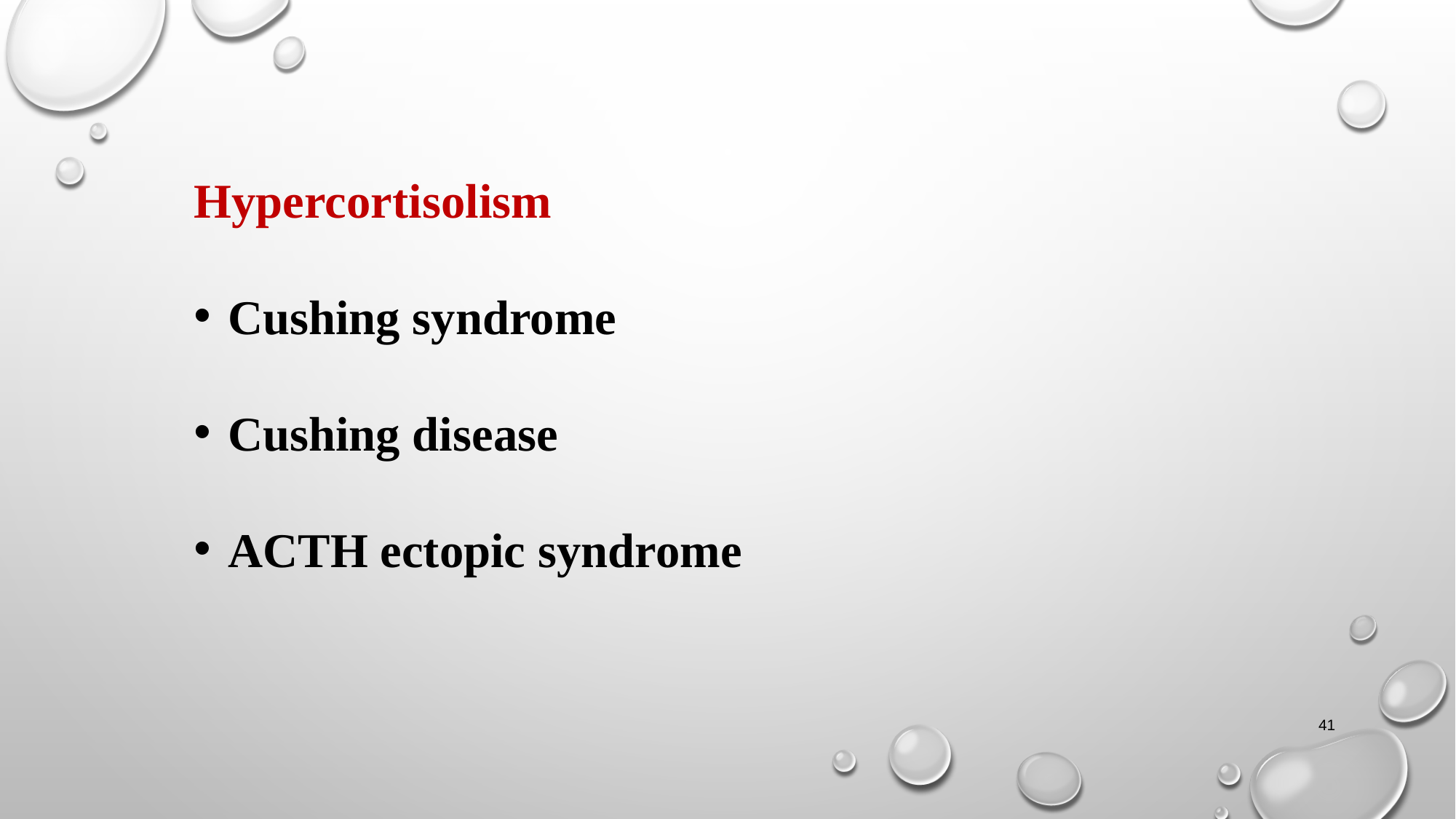

Hypercortisolism
Cushing syndrome
Cushing disease
ACTH ectopic syndrome
41